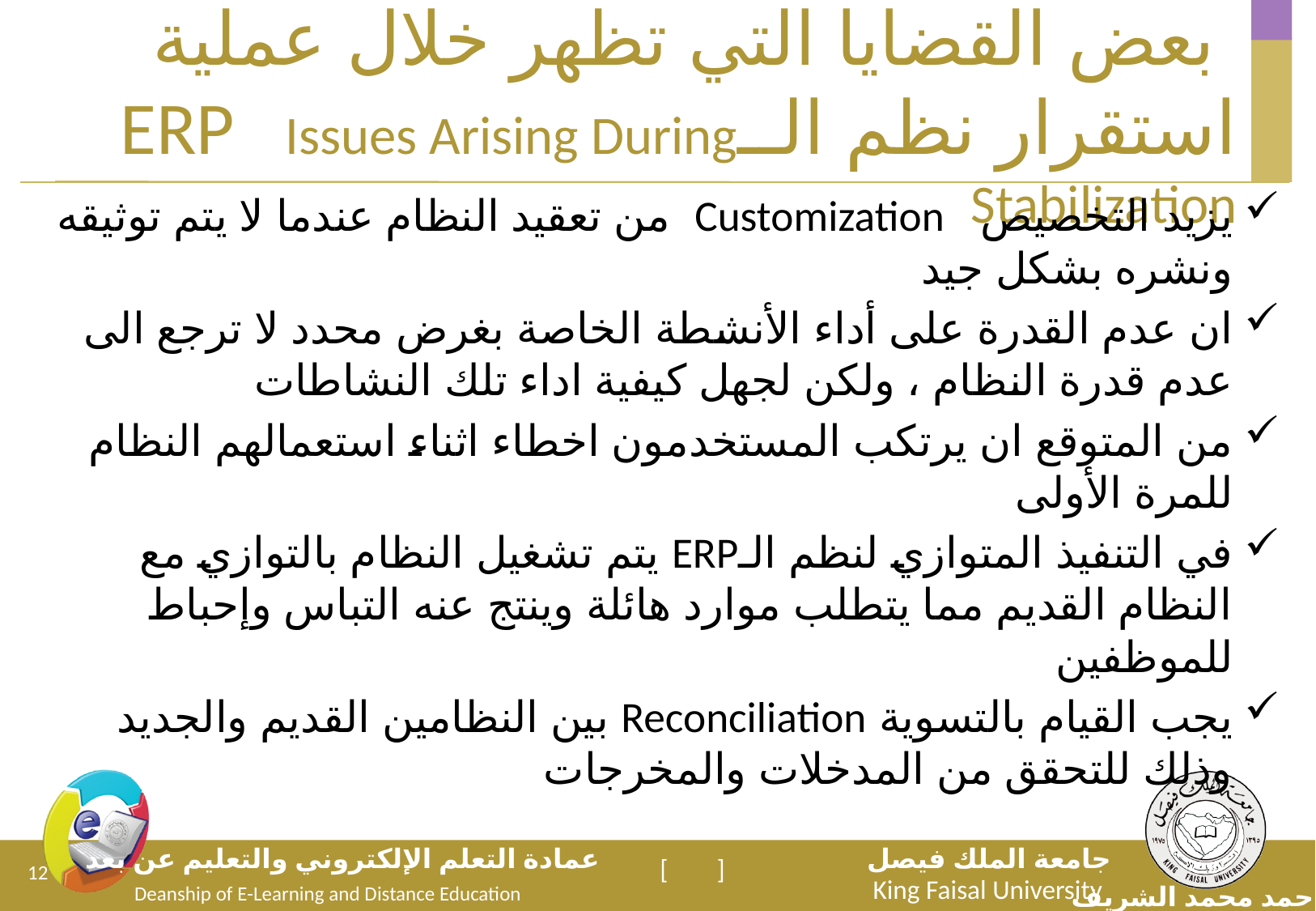

# بعض القضايا التي تظهر خلال عملية استقرار نظم الــERP   Issues Arising During Stabilization
يزيد التخصيص   Customization  من تعقيد النظام عندما لا يتم توثيقه ونشره بشكل جيد
ان عدم القدرة على أداء الأنشطة الخاصة بغرض محدد لا ترجع الى عدم قدرة النظام ، ولكن لجهل كيفية اداء تلك النشاطات
من المتوقع ان يرتكب المستخدمون اخطاء اثناء استعمالهم النظام للمرة الأولى
في التنفيذ المتوازي لنظم الـERP يتم تشغيل النظام بالتوازي مع النظام القديم مما يتطلب موارد هائلة وينتج عنه التباس وإحباط للموظفين
يجب القيام بالتسوية Reconciliation بين النظامين القديم والجديد وذلك للتحقق من المدخلات والمخرجات
12